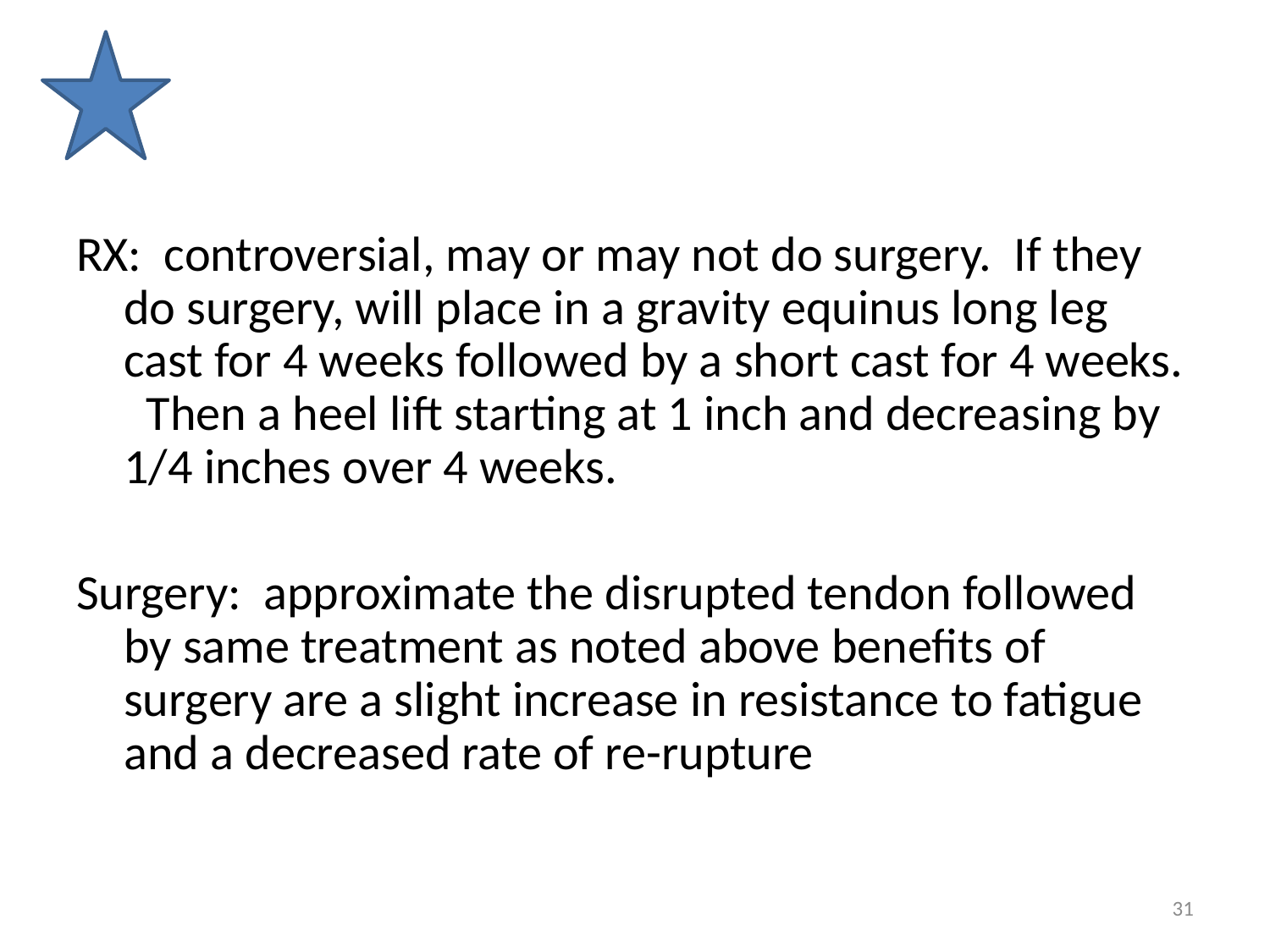

#
RX:  controversial, may or may not do surgery.  If they do surgery, will place in a gravity equinus long leg cast for 4 weeks followed by a short cast for 4 weeks.   Then a heel lift starting at 1 inch and decreasing by 1/4 inches over 4 weeks.

Surgery:  approximate the disrupted tendon followed by same treatment as noted above benefits of surgery are a slight increase in resistance to fatigue and a decreased rate of re-rupture

31